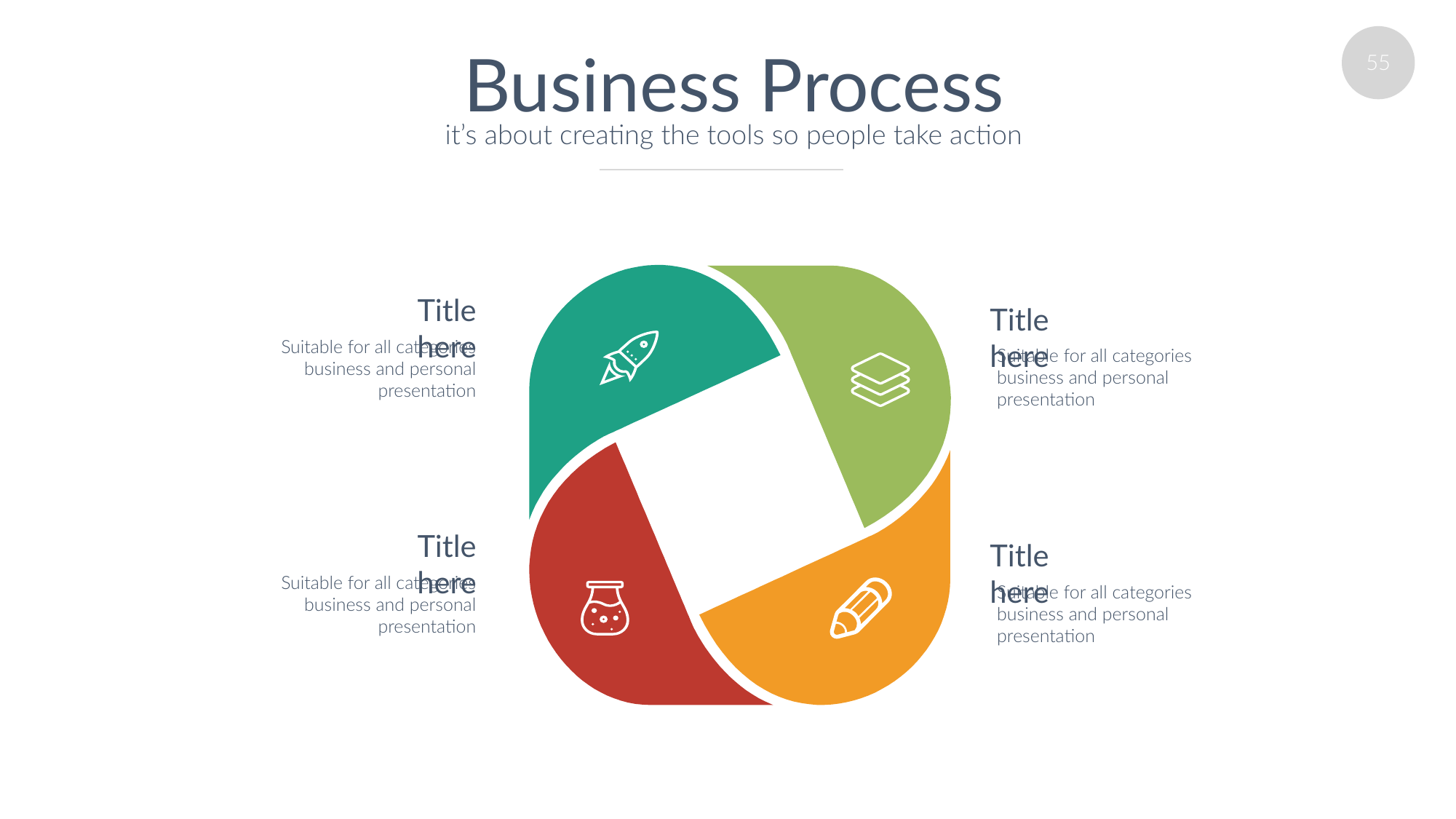

# Business Process
it’s about creating the tools so people take action

Title here
Suitable for all categories business and personal presentation
Title here
Suitable for all categories business and personal presentation

Title here
Suitable for all categories business and personal presentation
Title here
Suitable for all categories business and personal presentation